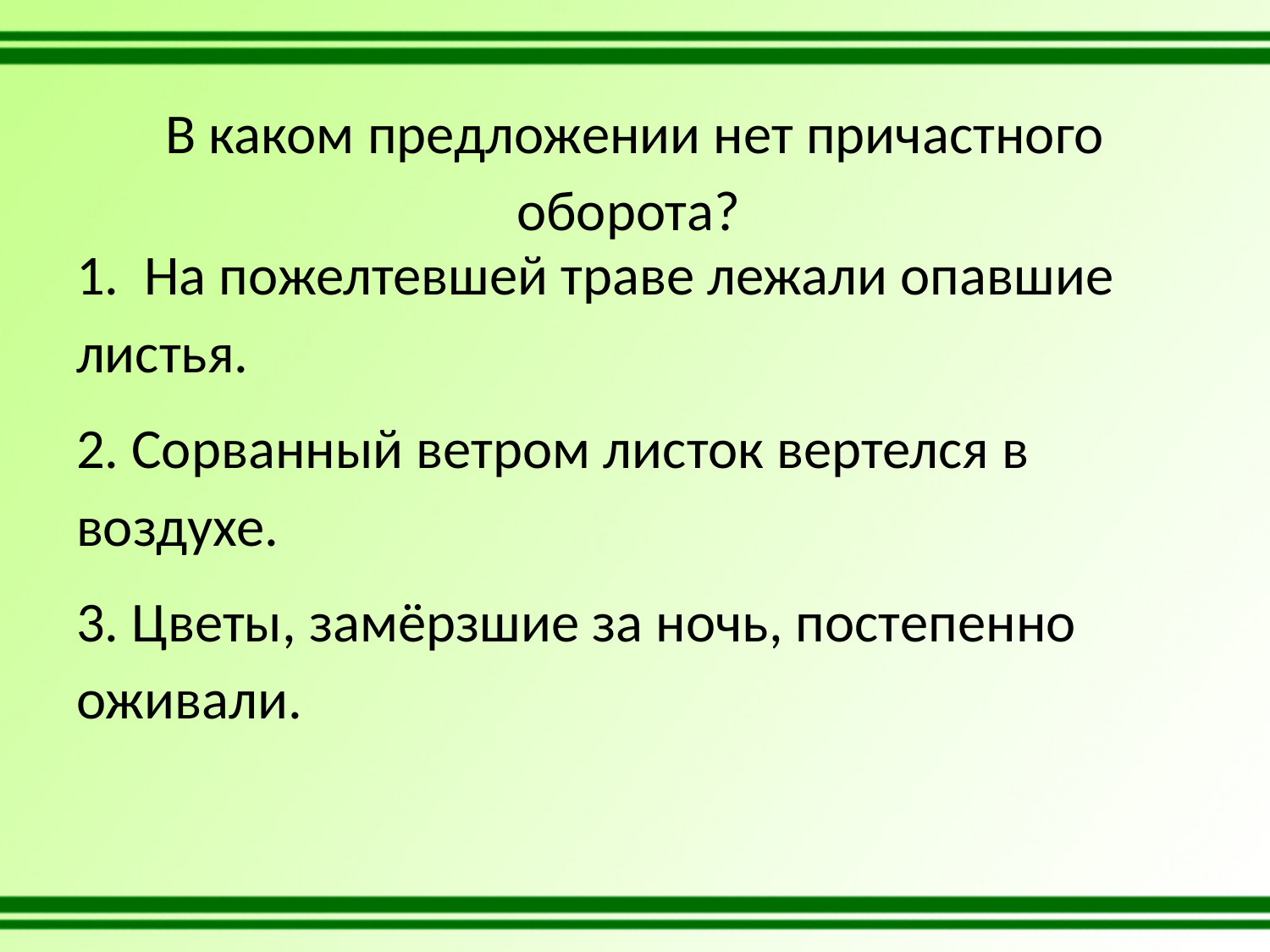

# В каком предложении нет причастного оборота?
1.  На пожелтевшей траве лежали опавшие листья.
2. Сорванный ветром листок вертелся в воздухе.
3. Цветы, замёрзшие за ночь, постепенно оживали.